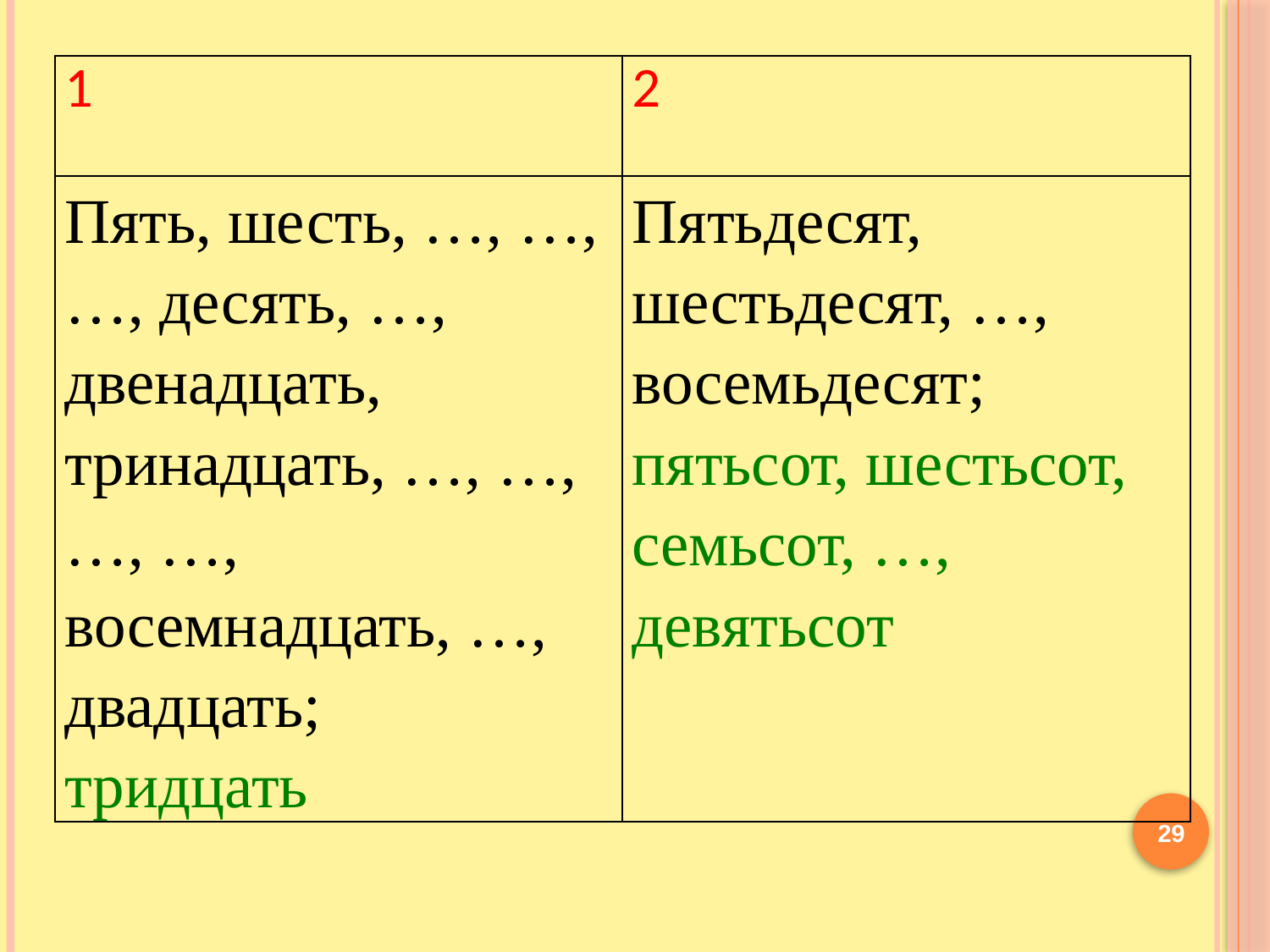

| 1 | 2 |
| --- | --- |
| Пять, шесть, …, …, …, десять, …, двенадцать, тринадцать, …, …, …, …, восемнадцать, …, двадцать; тридцать | Пятьдесят, шестьдесят, …, восемьдесят; пятьсот, шестьсот, семьсот, …, девятьсот |
29